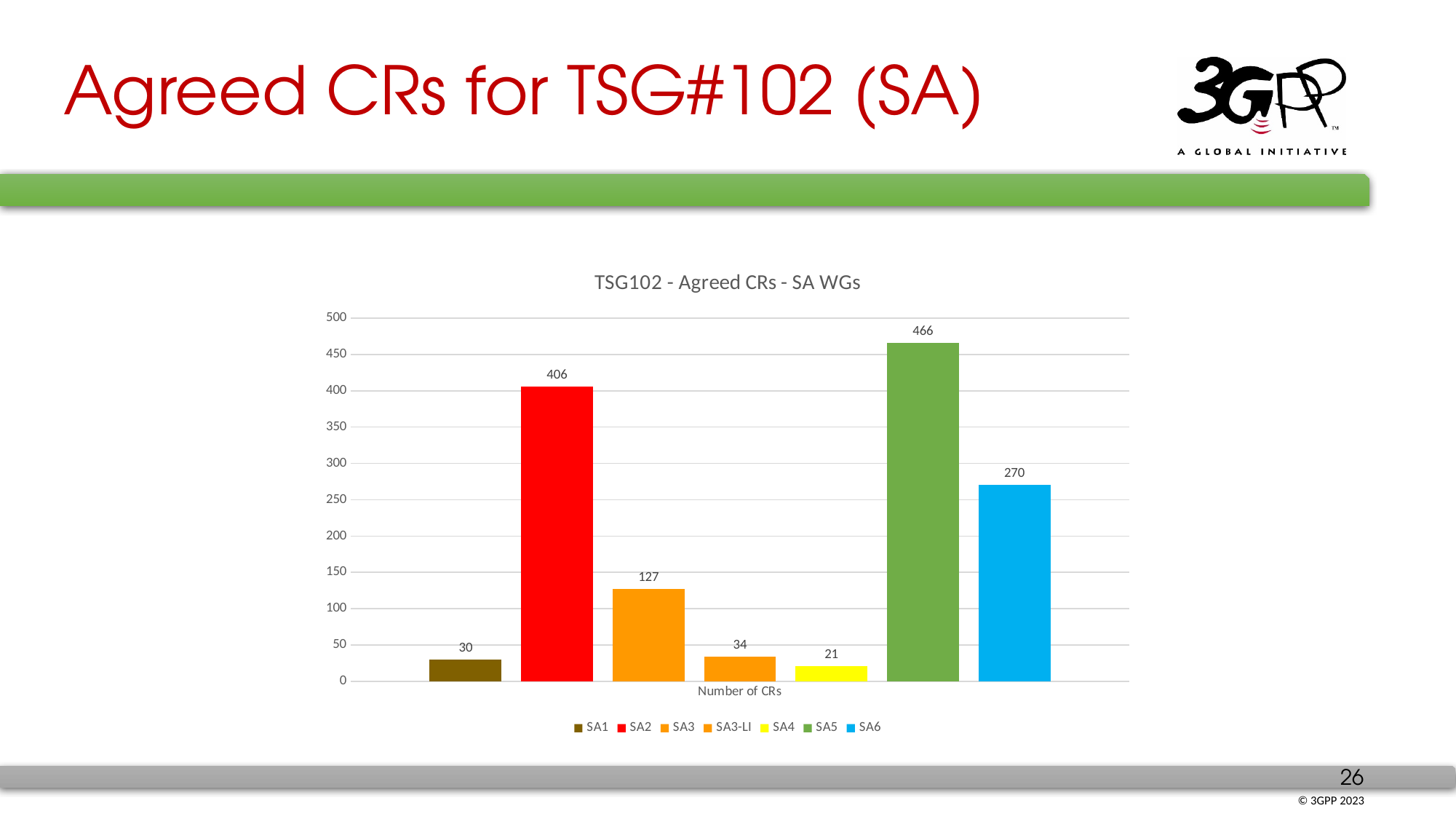

# Agreed CRs for TSG#102 (SA)

### Chart: TSG102 - Agreed CRs - SA WGs

| Category | SA1 | SA2 | SA3 | SA3-LI | SA4 | SA5 | SA6 |
|---|---|---|---|---|---|---|---|
| Number of CRs | 30.0 | 406.0 | 127.0 | 34.0 | 21.0 | 466.0 | 270.0 |